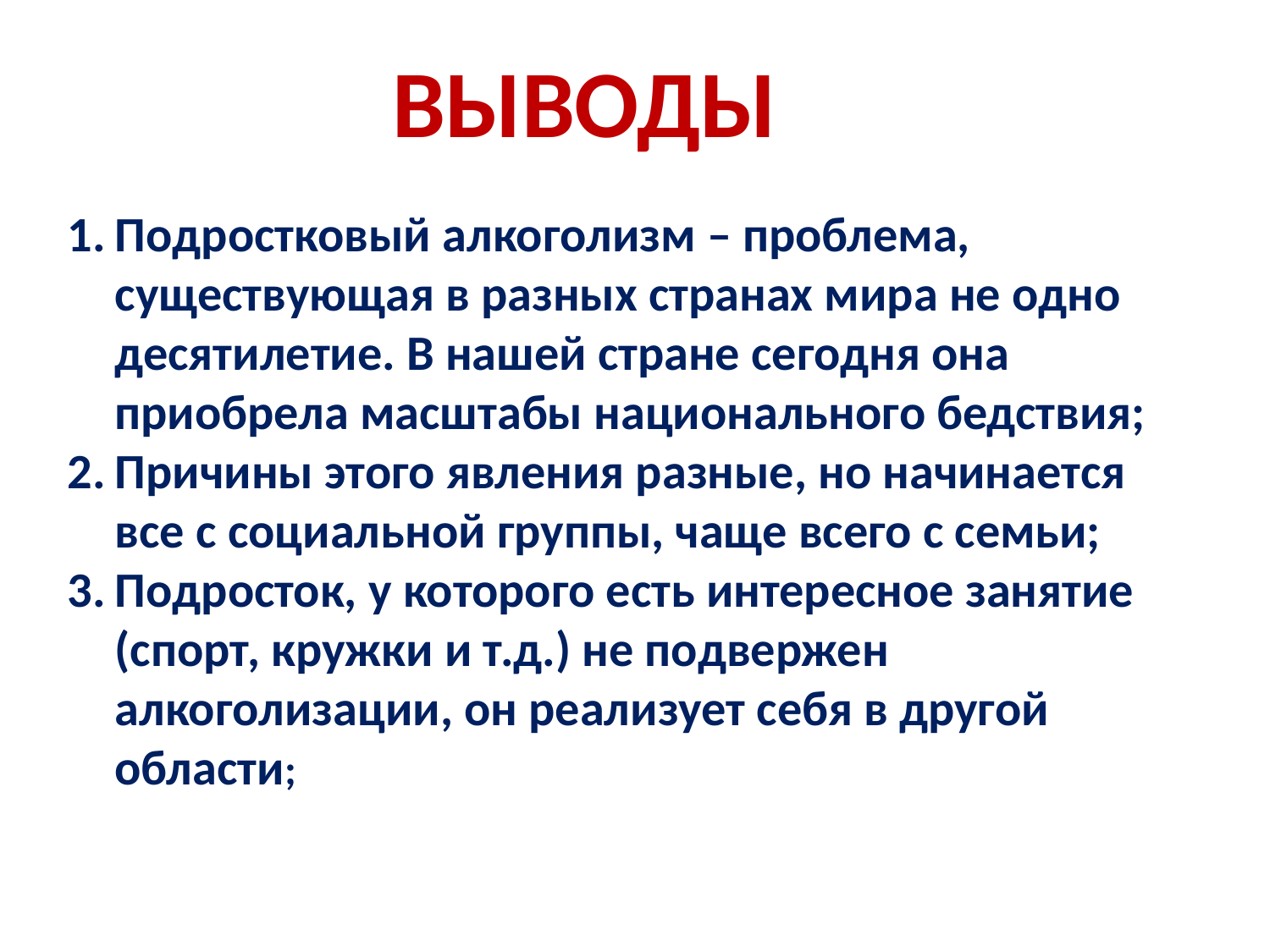

Выводы
Подростковый алкоголизм – проблема, существующая в разных странах мира не одно десятилетие. В нашей стране сегодня она приобрела масштабы национального бедствия;
Причины этого явления разные, но начинается все с социальной группы, чаще всего с семьи;
Подросток, у которого есть интересное занятие (спорт, кружки и т.д.) не подвержен алкоголизации, он реализует себя в другой области;